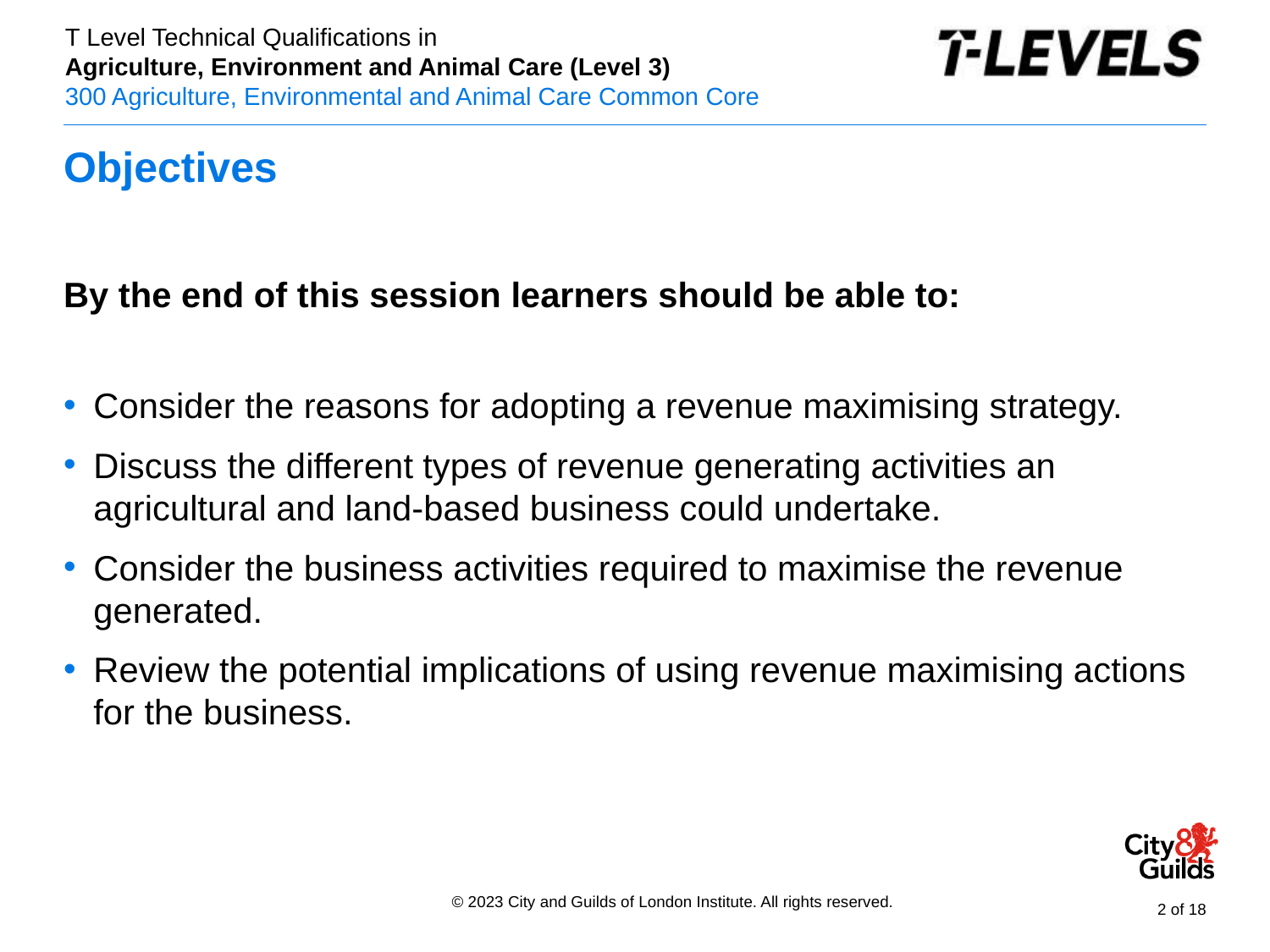

# Objectives
By the end of this session learners should be able to:

Consider the reasons for adopting a revenue maximising strategy.
Discuss the different types of revenue generating activities an agricultural and land-based business could undertake.
Consider the business activities required to maximise the revenue generated.
Review the potential implications of using revenue maximising actions for the business.